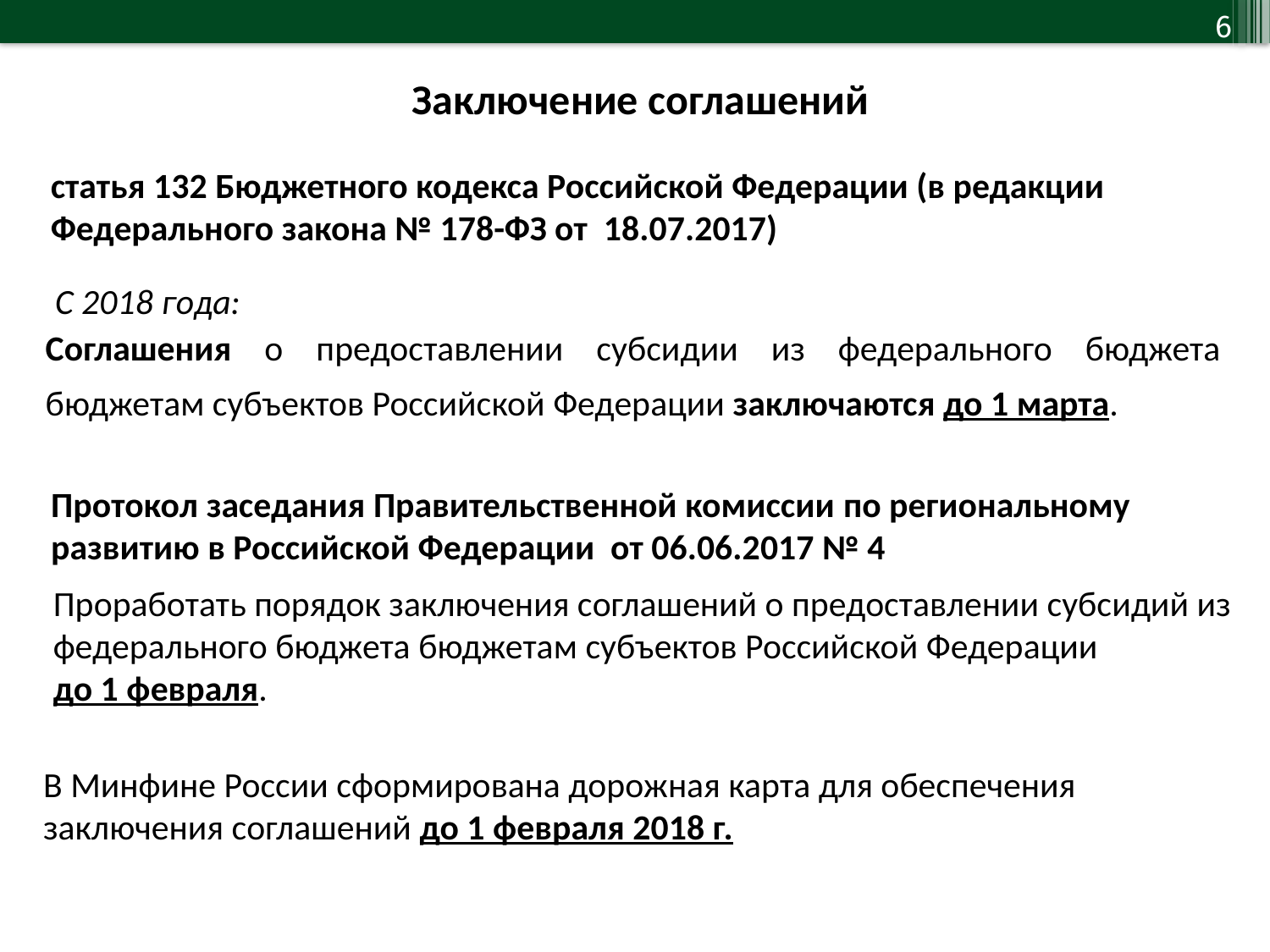

6
Заключение соглашений
статья 132 Бюджетного кодекса Российской Федерации (в редакции Федерального закона № 178-ФЗ от  18.07.2017)
С 2018 года:
Соглашения о предоставлении субсидии из федерального бюджета бюджетам субъектов Российской Федерации заключаются до 1 марта.
Протокол заседания Правительственной комиссии по региональному развитию в Российской Федерации  от 06.06.2017 № 4
Проработать порядок заключения соглашений о предоставлении субсидий из федерального бюджета бюджетам субъектов Российской Федерации
до 1 февраля.
В Минфине России сформирована дорожная карта для обеспечения заключения соглашений до 1 февраля 2018 г.